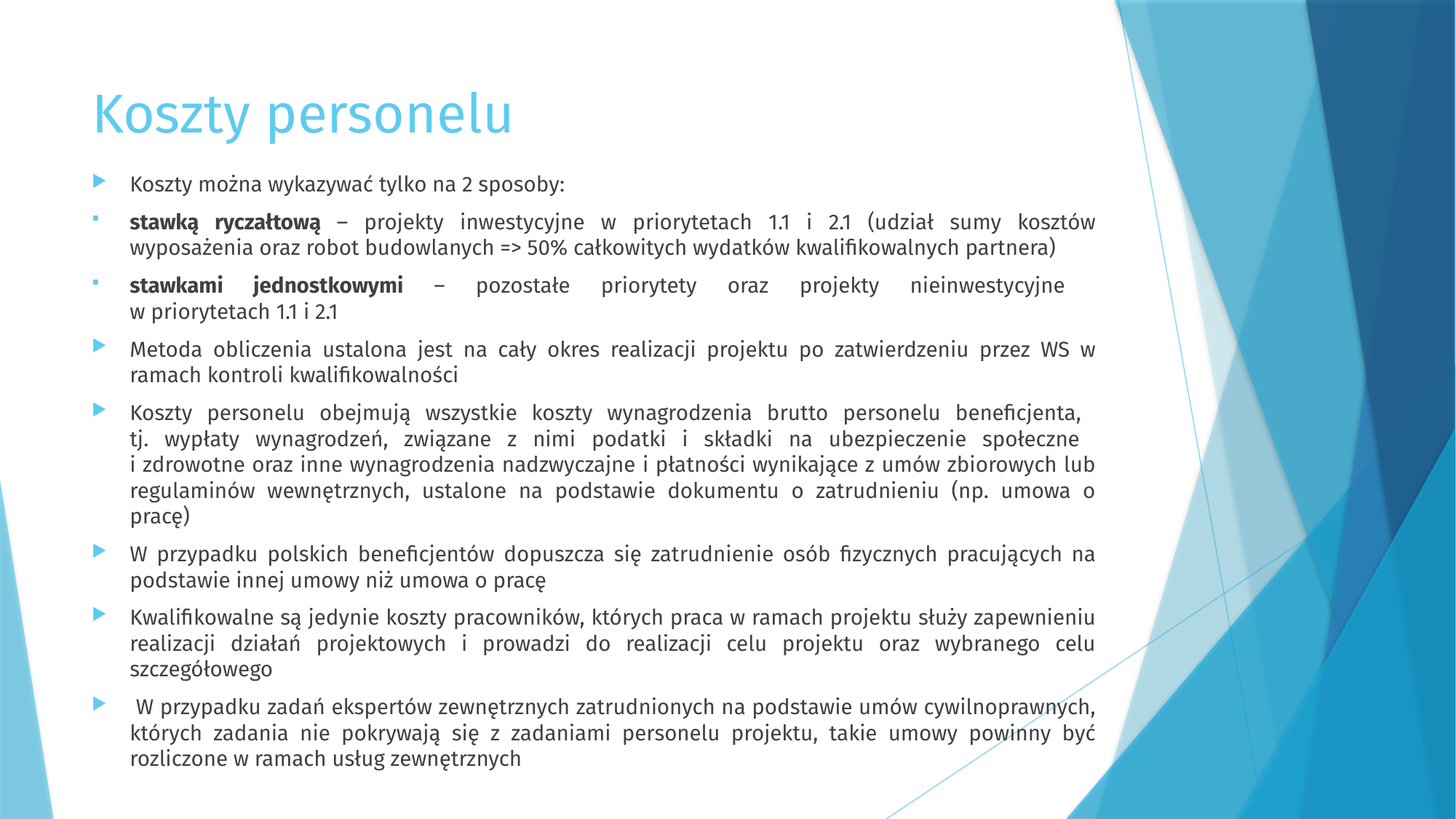

# Koszty personelu
Koszty można wykazywać tylko na 2 sposoby:
stawką ryczałtową – projekty inwestycyjne w priorytetach 1.1 i 2.1 (udział sumy kosztów wyposażenia oraz robot budowlanych => 50% całkowitych wydatków kwalifikowalnych partnera)
stawkami jednostkowymi – pozostałe priorytety oraz projekty nieinwestycyjne
w priorytetach 1.1 i 2.1
Metoda obliczenia ustalona jest na cały okres realizacji projektu po zatwierdzeniu przez WS w ramach kontroli kwalifikowalności
Koszty personelu obejmują wszystkie koszty wynagrodzenia brutto personelu beneficjenta,
tj. wypłaty wynagrodzeń, związane z nimi podatki i składki na ubezpieczenie społeczne
i zdrowotne oraz inne wynagrodzenia nadzwyczajne i płatności wynikające z umów zbiorowych lub regulaminów wewnętrznych, ustalone na podstawie dokumentu o zatrudnieniu (np. umowa o pracę)
W przypadku polskich beneficjentów dopuszcza się zatrudnienie osób fizycznych pracujących na podstawie innej umowy niż umowa o pracę
Kwalifikowalne są jedynie koszty pracowników, których praca w ramach projektu służy zapewnieniu realizacji działań projektowych i prowadzi do realizacji celu projektu oraz wybranego celu szczegółowego
 W przypadku zadań ekspertów zewnętrznych zatrudnionych na podstawie umów cywilnoprawnych, których zadania nie pokrywają się z zadaniami personelu projektu, takie umowy powinny być rozliczone w ramach usług zewnętrznych